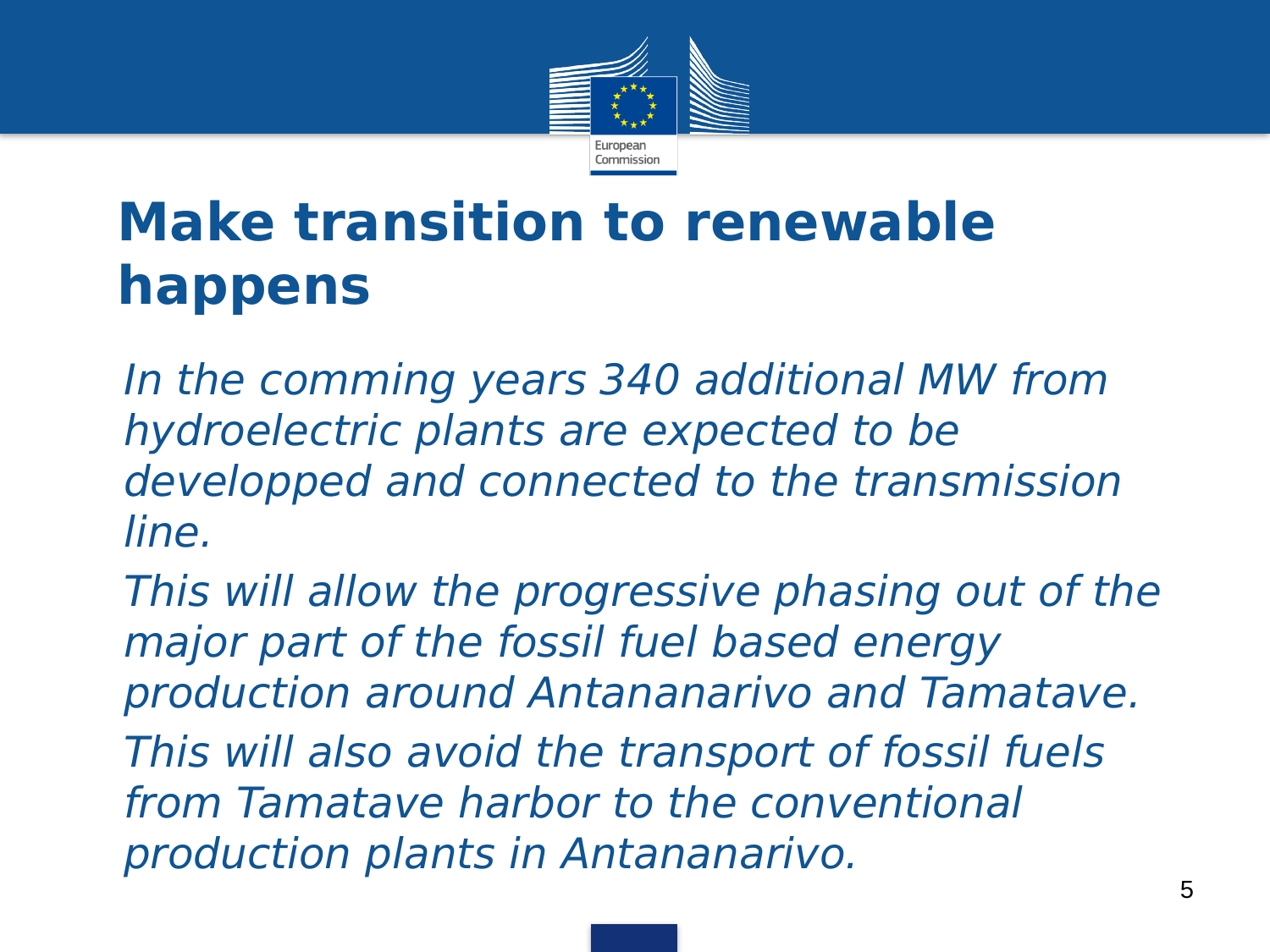

# Make transition to renewable happens
In the comming years 340 additional MW from hydroelectric plants are expected to be developped and connected to the transmission line.
This will allow the progressive phasing out of the major part of the fossil fuel based energy production around Antananarivo and Tamatave.
This will also avoid the transport of fossil fuels from Tamatave harbor to the conventional production plants in Antananarivo.

5